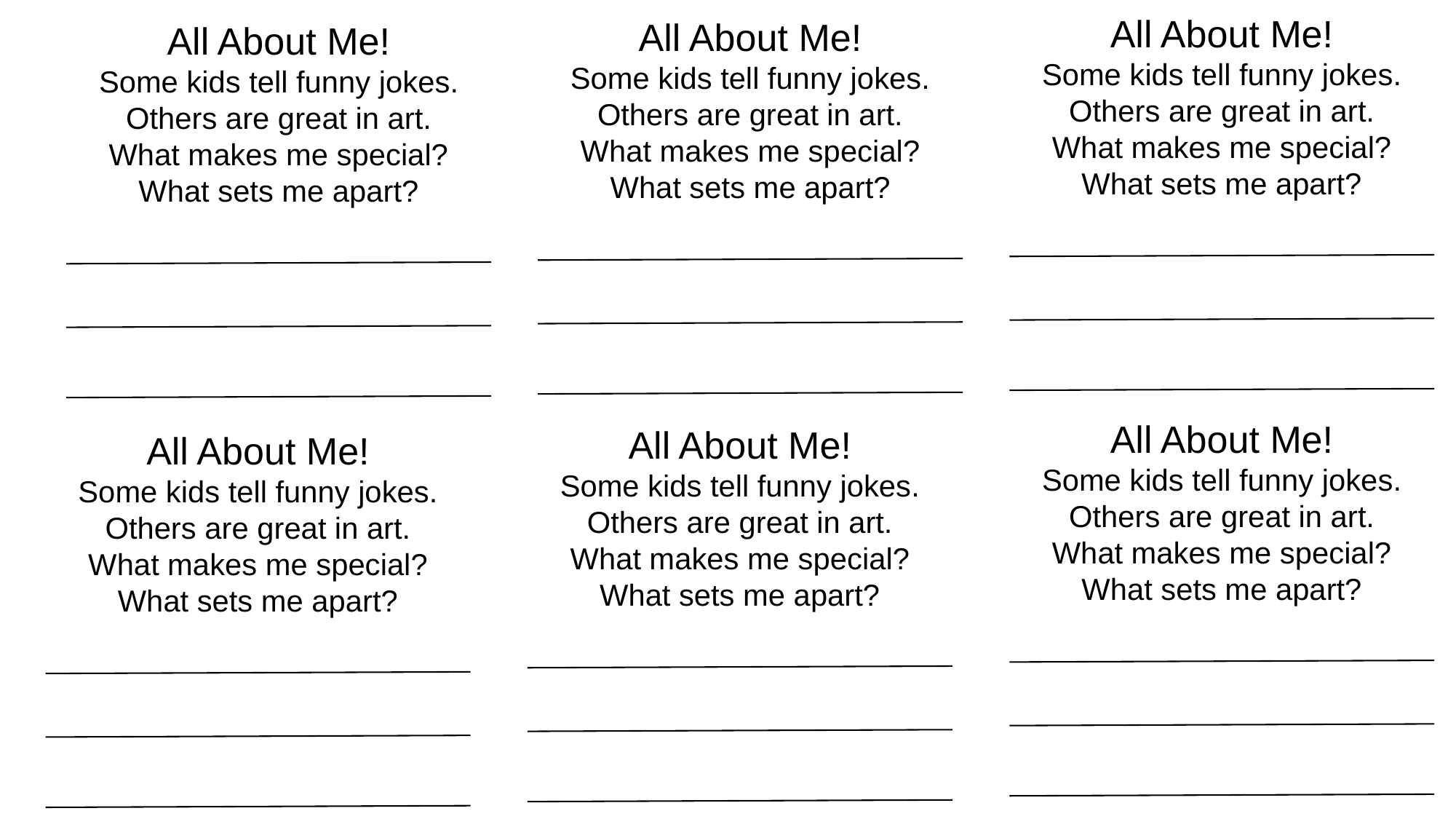

All About Me!
Some kids tell funny jokes.
Others are great in art.
What makes me special?
What sets me apart?

All About Me!
Some kids tell funny jokes.
Others are great in art.
What makes me special?
What sets me apart?

All About Me!
Some kids tell funny jokes.
Others are great in art.
What makes me special?
What sets me apart?

All About Me!
Some kids tell funny jokes.
Others are great in art.
What makes me special?
What sets me apart?

All About Me!
Some kids tell funny jokes.
Others are great in art.
What makes me special?
What sets me apart?

All About Me!
Some kids tell funny jokes.
Others are great in art.
What makes me special?
What sets me apart?